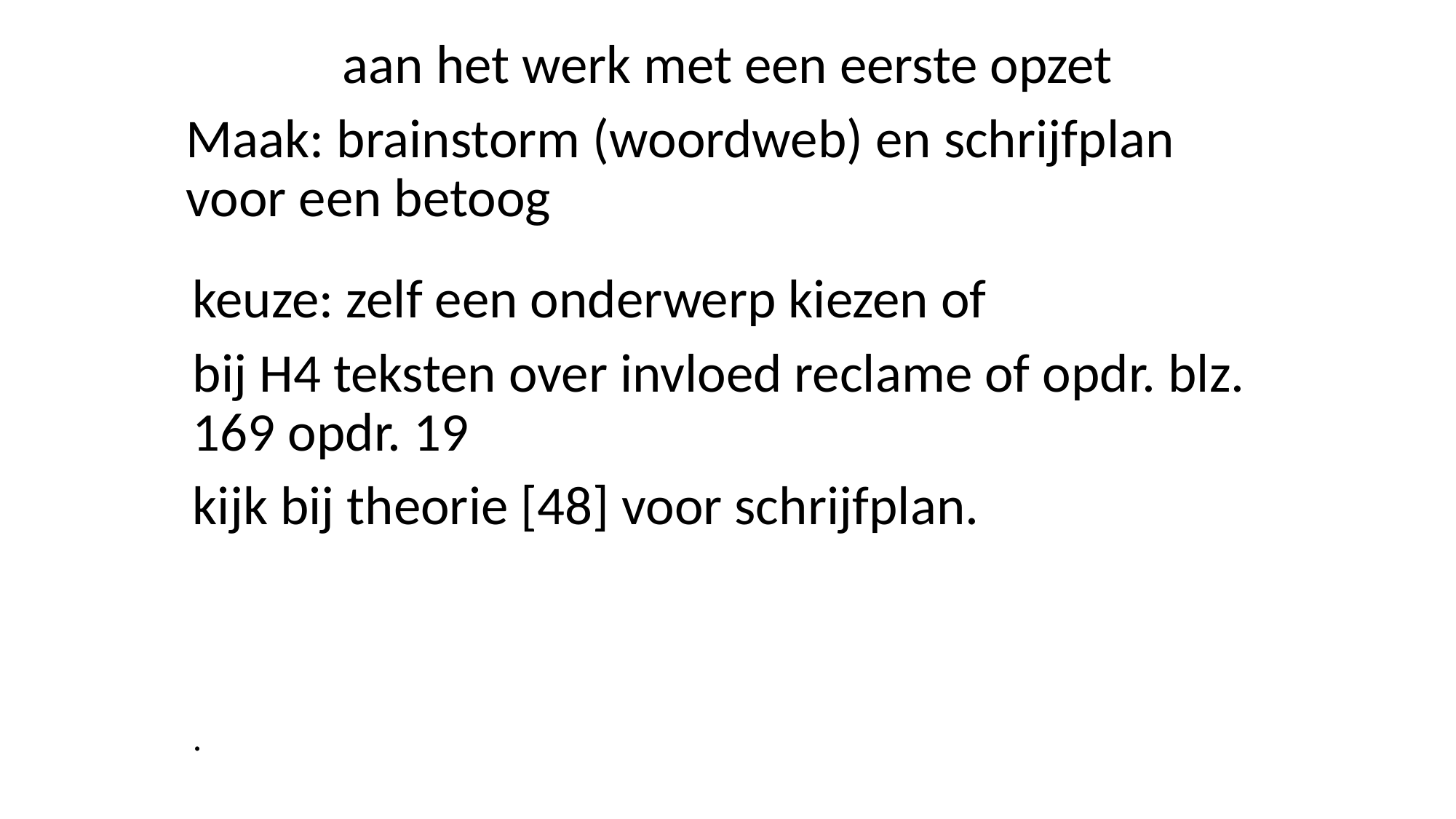

# aan het werk met een eerste opzet
Maak: brainstorm (woordweb) en schrijfplan voor een betoog
keuze: zelf een onderwerp kiezen of
bij H4 teksten over invloed reclame of opdr. blz. 169 opdr. 19
kijk bij theorie [48] voor schrijfplan.

.